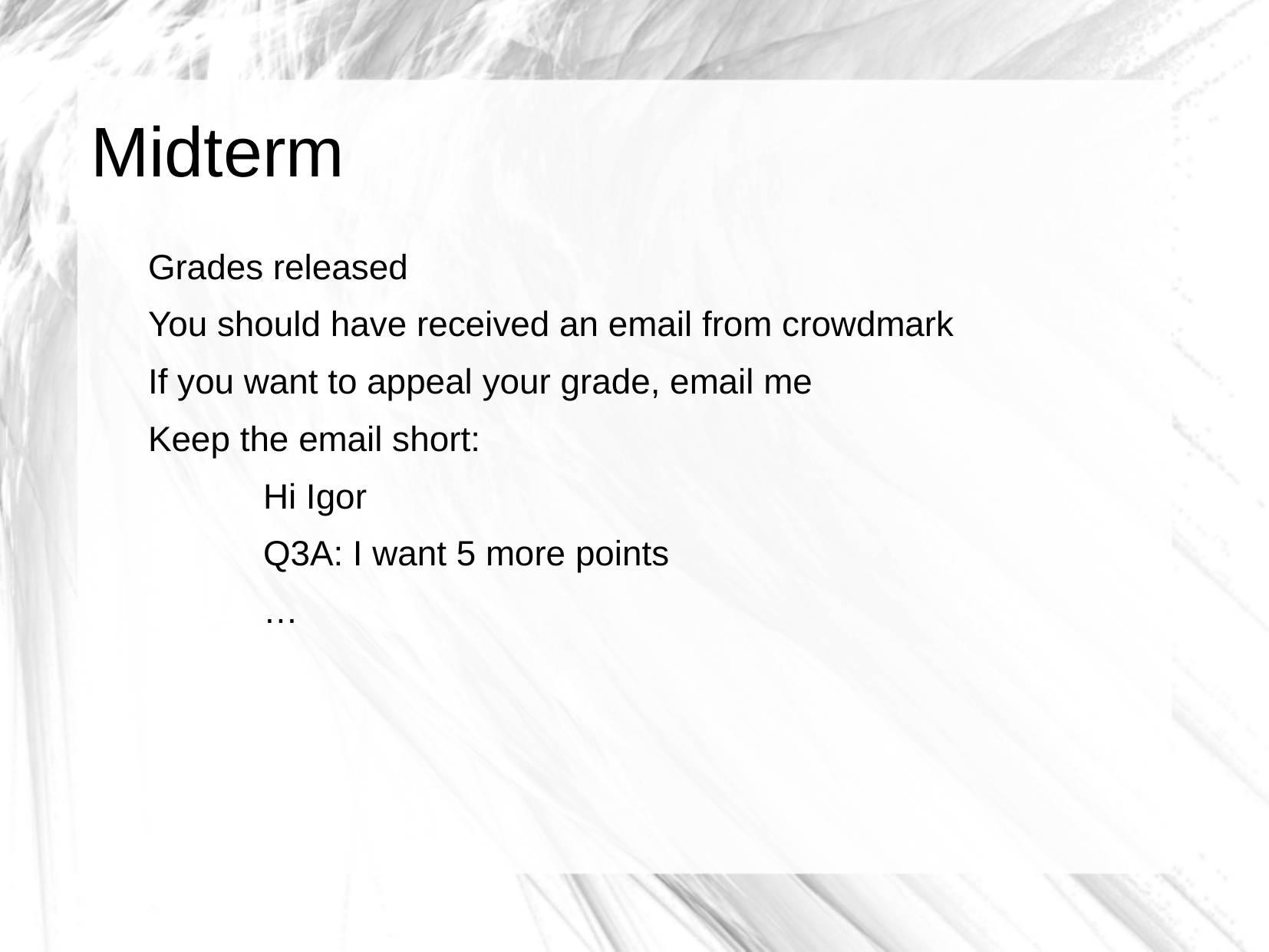

# Midterm
Grades released
You should have received an email from crowdmark
If you want to appeal your grade, email me
Keep the email short:
	Hi Igor
	Q3A: I want 5 more points
	…